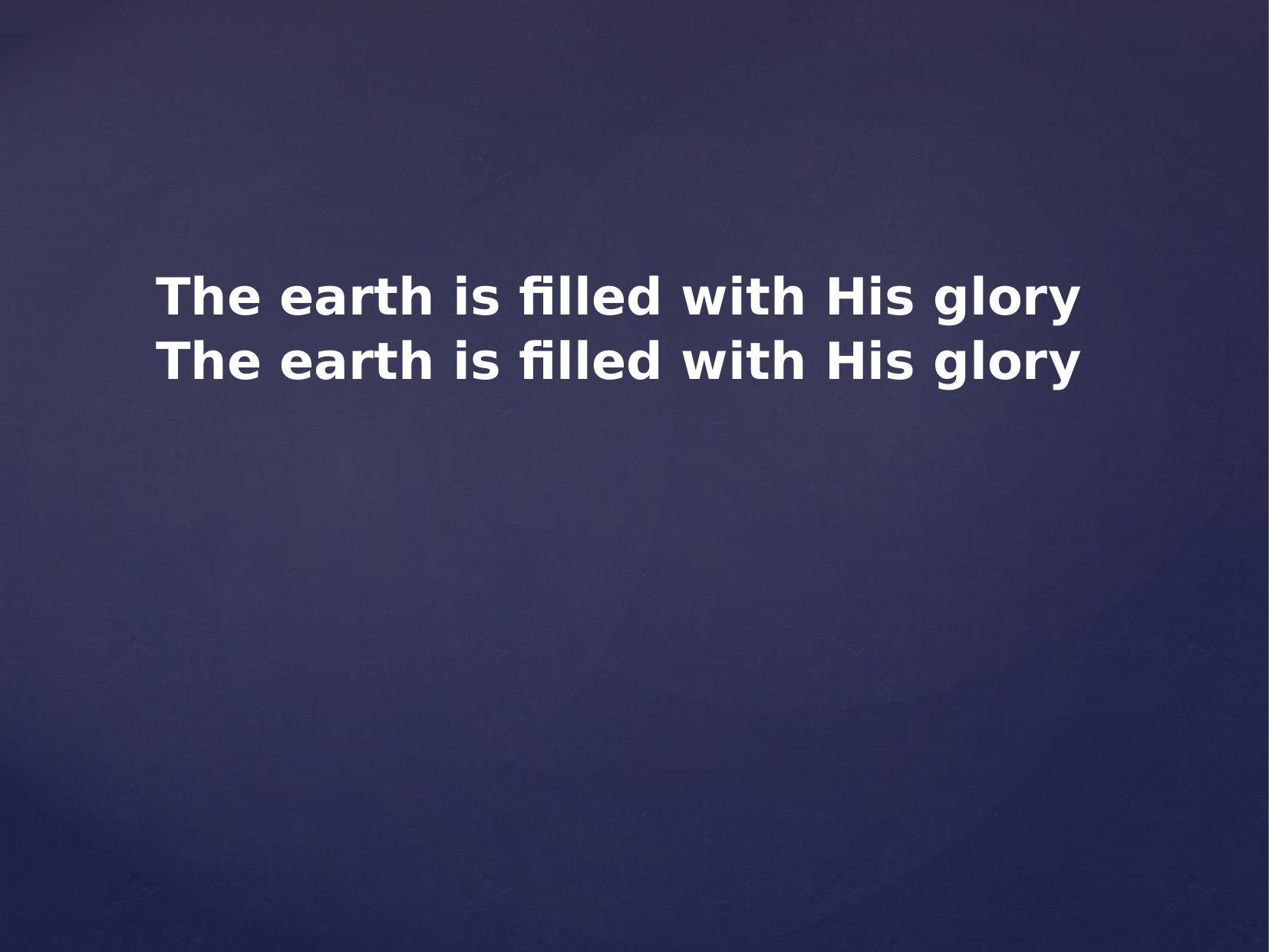

The earth is filled with His glory
The earth is filled with His glory